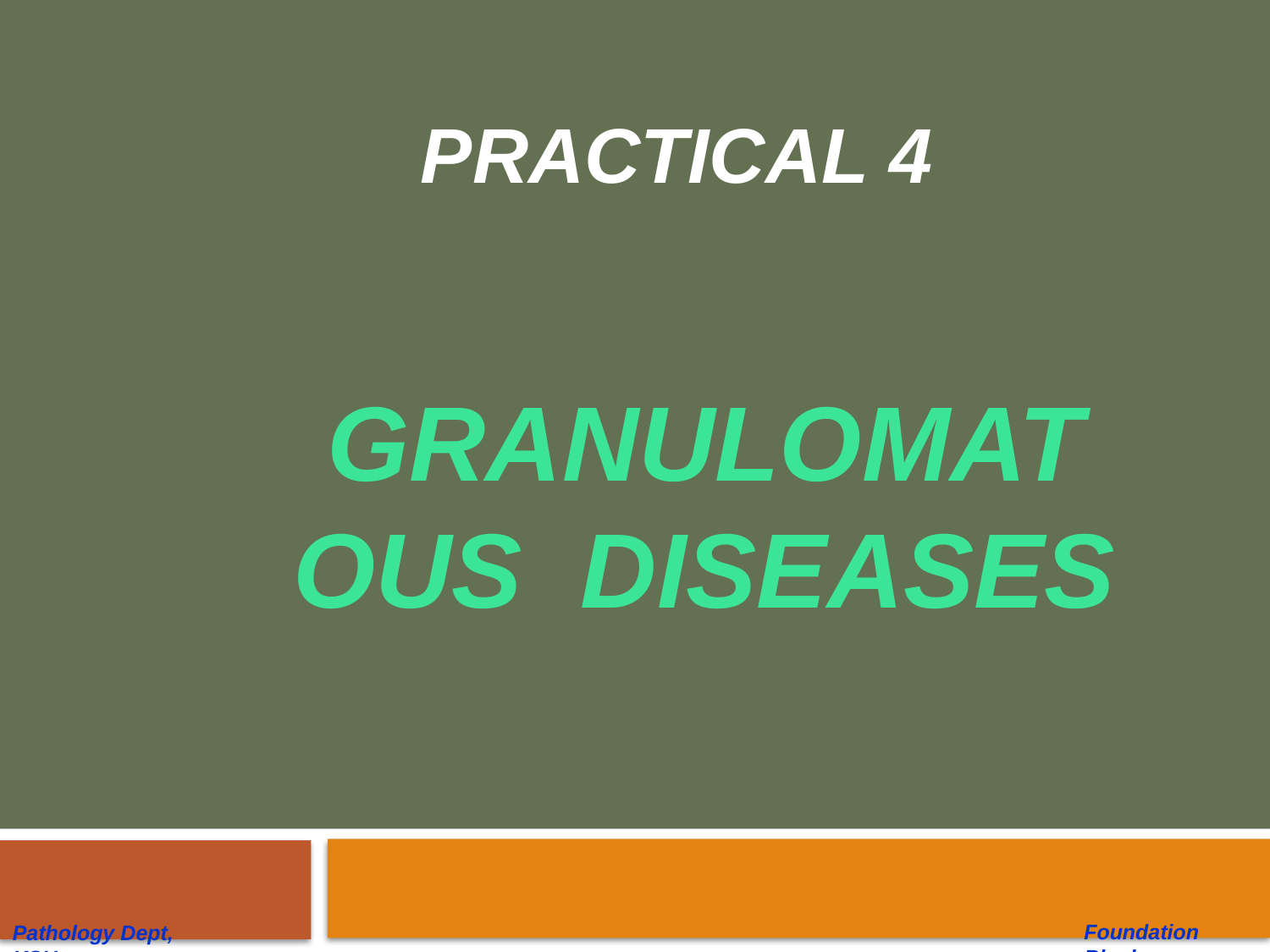

PRACTICAL 4
# Granulomatous  Diseases
Foundation Block
Pathology Dept, KSU